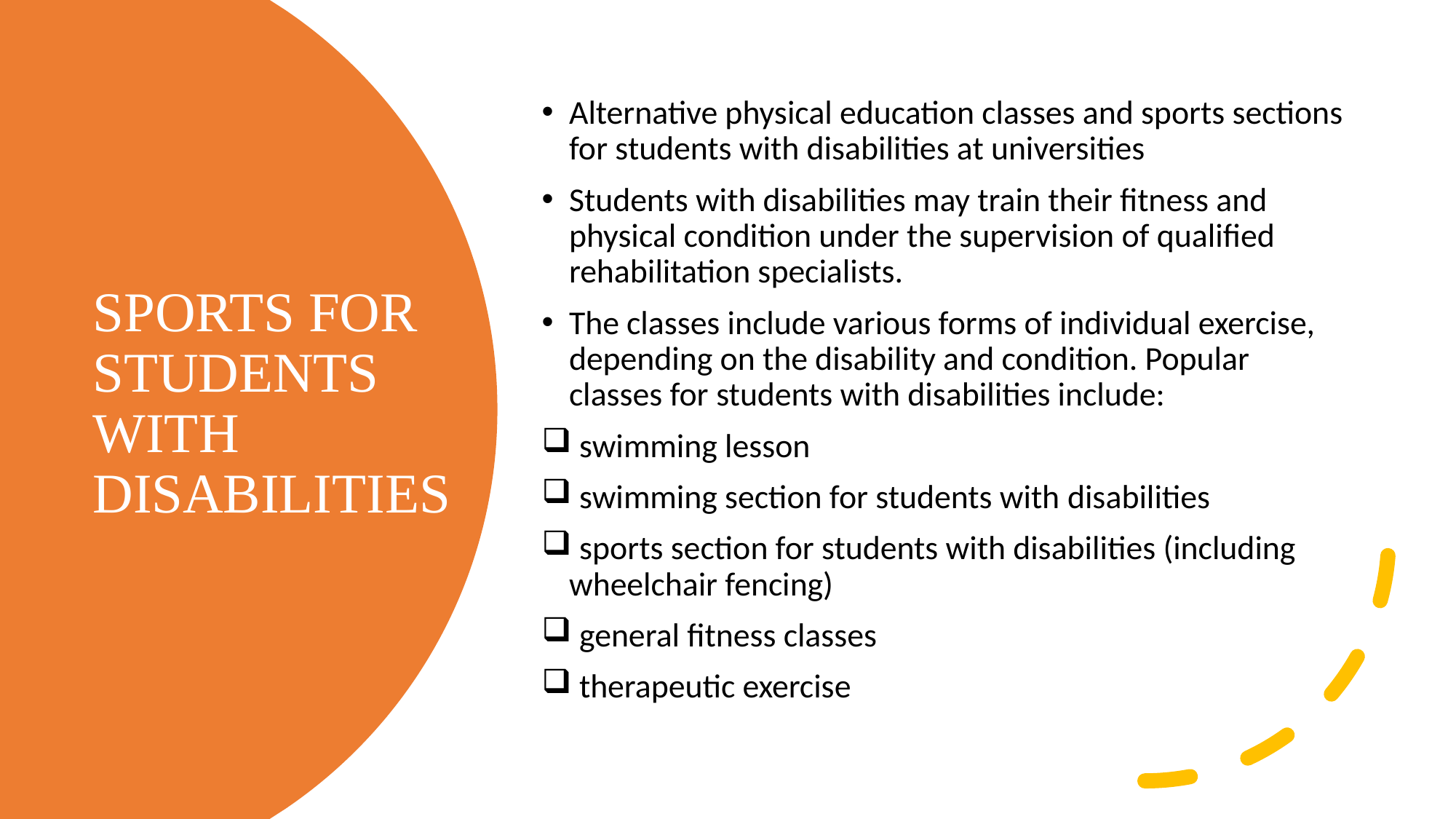

Alternative physical education classes and sports sections for students with disabilities at universities
Students with disabilities may train their fitness and physical condition under the supervision of qualified rehabilitation specialists.
The classes include various forms of individual exercise, depending on the disability and condition. Popular classes for students with disabilities include:
 swimming lesson
 swimming section for students with disabilities
 sports section for students with disabilities (including wheelchair fencing)
 general fitness classes
 therapeutic exercise

# SPORTS FOR STUDENTS WITH DISABILITIES